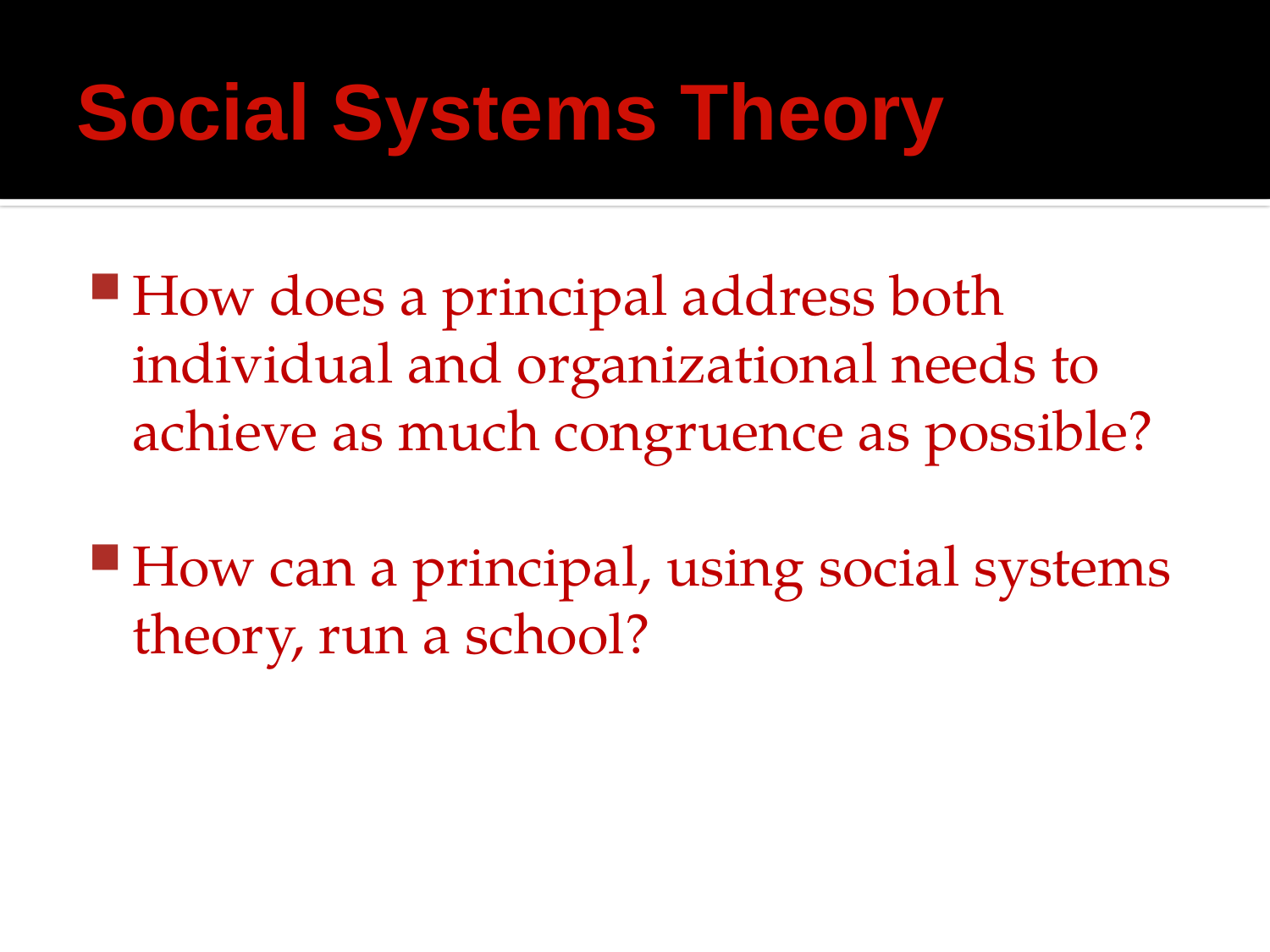

# Social Systems Theory
How does a principal address both individual and organizational needs to achieve as much congruence as possible?

How can a principal, using social systems theory, run a school?